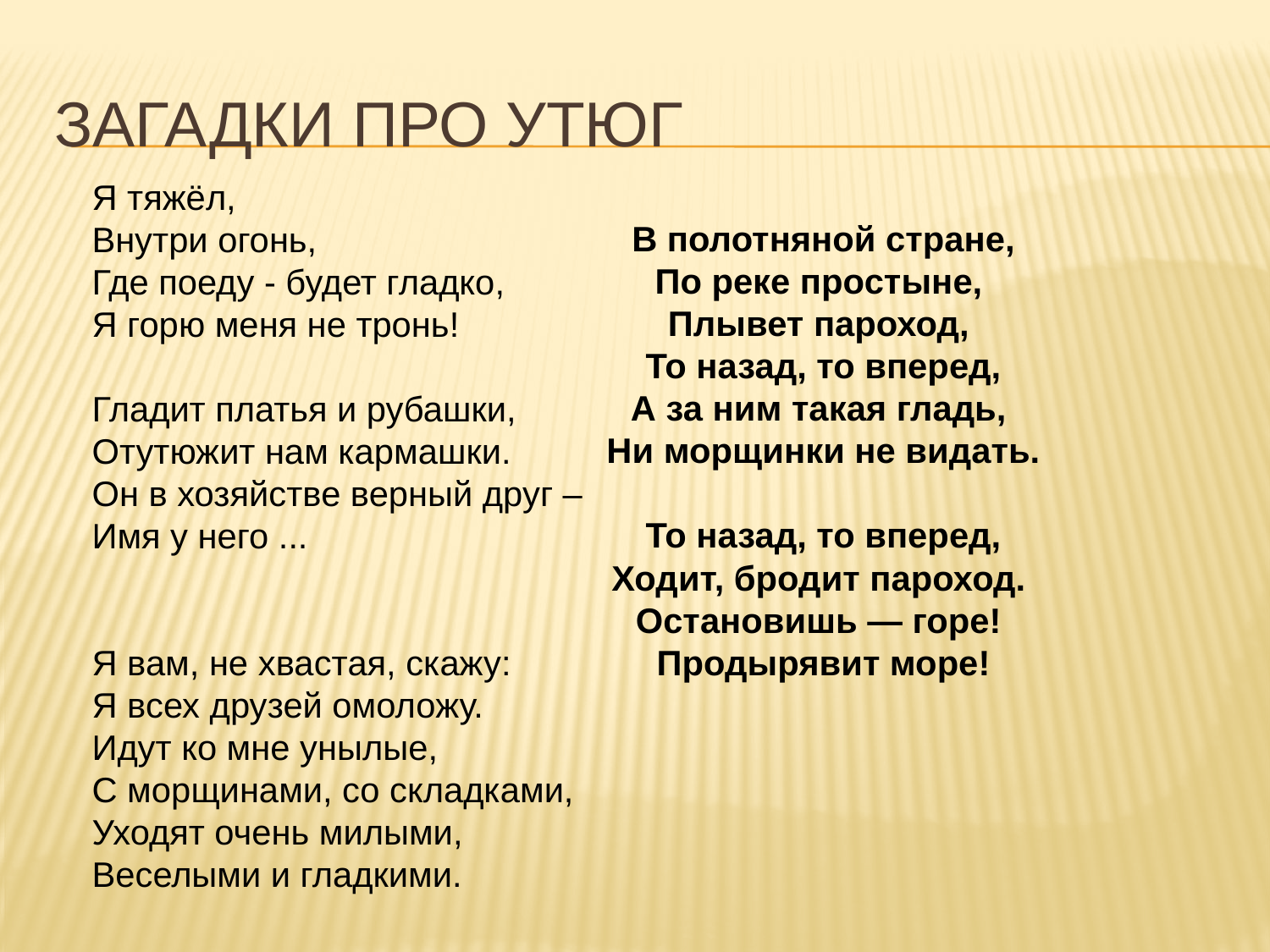

# Загадки про утюг
Я тяжёл,
Внутри огонь,
Где поеду - будет гладко,
Я горю меня не тронь!

Гладит платья и рубашки,
Отутюжит нам кармашки.
Он в хозяйстве верный друг –
Имя у него ...

Я вам, не хвастая, скажу:
Я всех друзей омоложу.
Идут ко мне унылые,
С морщинами, со складками,
Уходят очень милыми,
Веселыми и гладкими.
В полотняной стране,
По реке простыне, 
Плывет пароход, 
То назад, то вперед,
А за ним такая гладь, 
Ни морщинки не видать.

То назад, то вперед,
Ходит, бродит пароход. 
Остановишь — горе! 
Продырявит море!